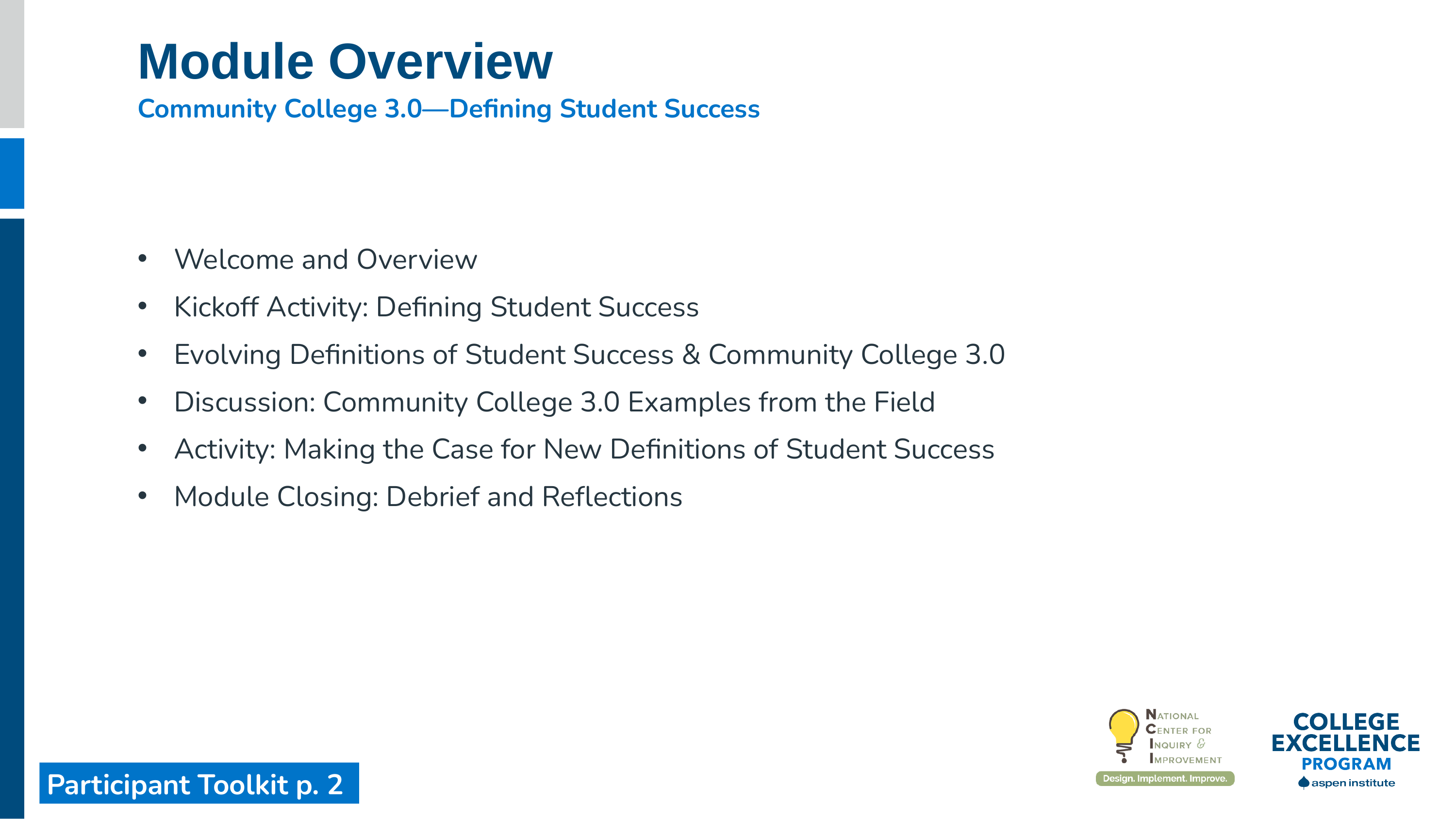

Module Overview
Community College 3.0—Defining Student Success
Welcome and Overview
Kickoff Activity: Defining Student Success
Evolving Definitions of Student Success & Community College 3.0
Discussion: Community College 3.0 Examples from the Field
Activity: Making the Case for New Definitions of Student Success
Module Closing: Debrief and Reflections
Participant Toolkit p. 2